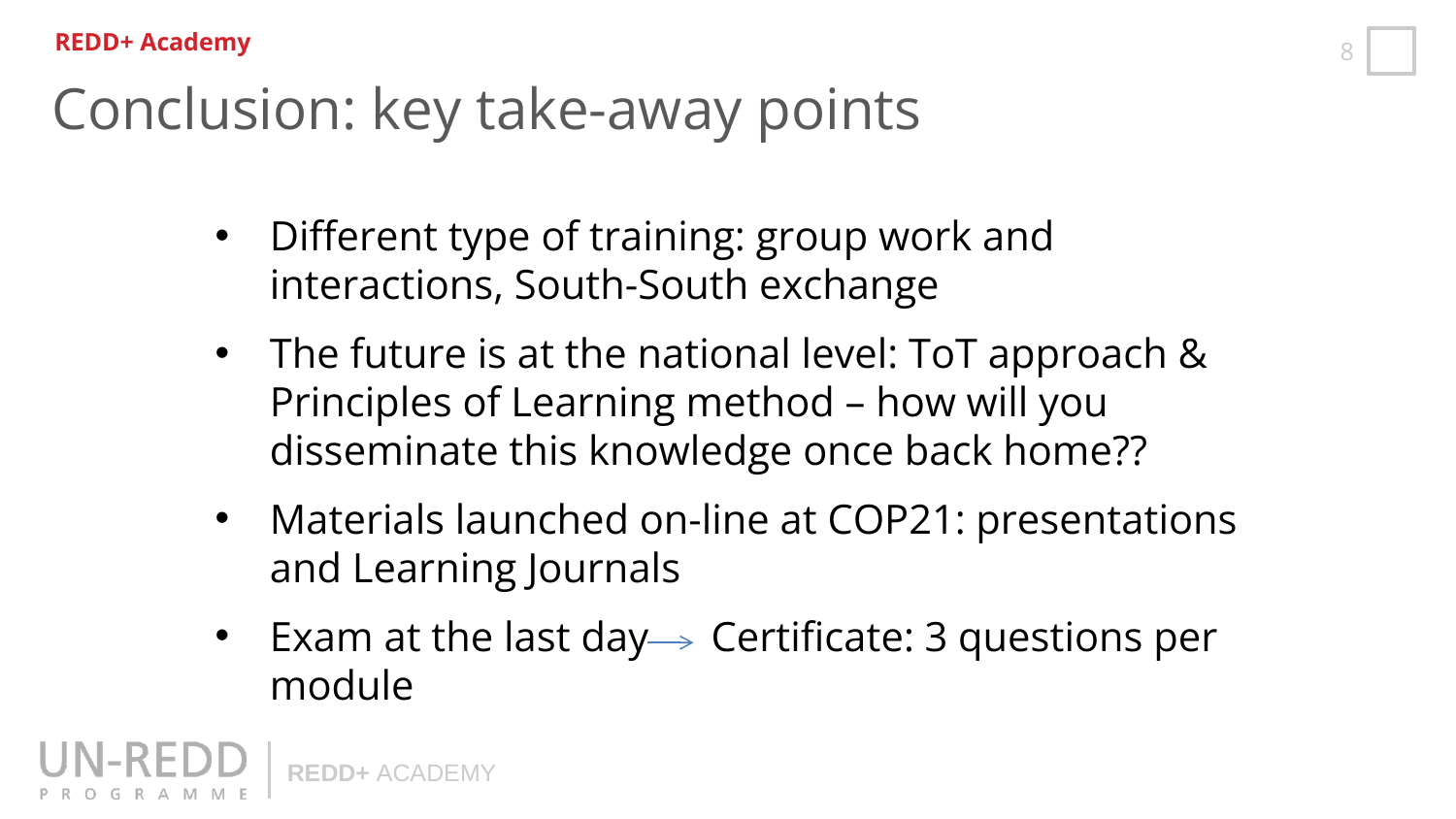

REDD+ Academy
Conclusion: key take-away points
Different type of training: group work and interactions, South-South exchange
The future is at the national level: ToT approach & Principles of Learning method – how will you disseminate this knowledge once back home??
Materials launched on-line at COP21: presentations and Learning Journals
Exam at the last day      Certificate: 3 questions per module